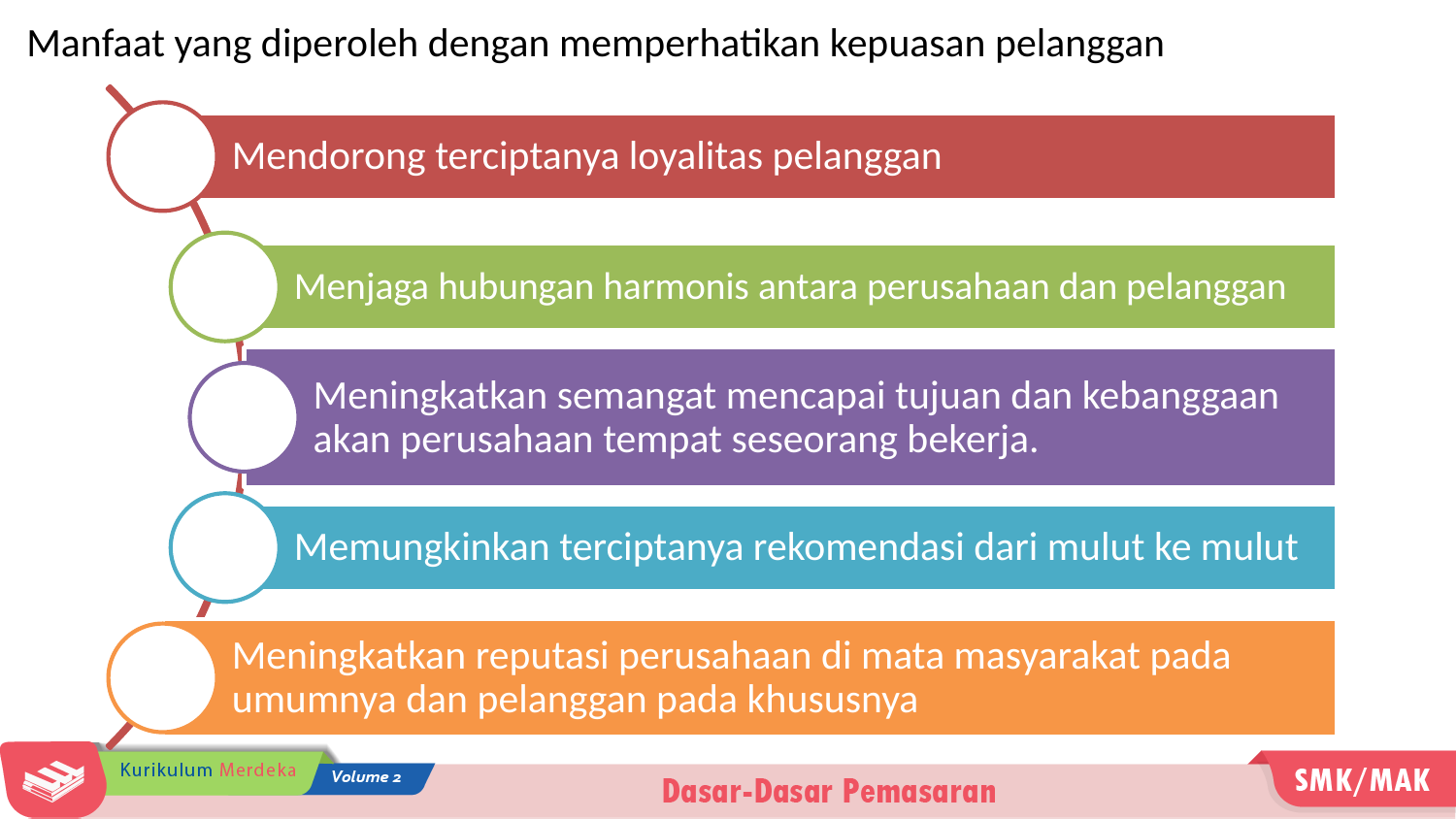

Manfaat yang diperoleh dengan memperhatikan kepuasan pelanggan
Mendorong terciptanya loyalitas pelanggan
Menjaga hubungan harmonis antara perusahaan dan pelanggan
Meningkatkan semangat mencapai tujuan dan kebanggaan akan perusahaan tempat seseorang bekerja.
Memungkinkan terciptanya rekomendasi dari mulut ke mulut
Meningkatkan reputasi perusahaan di mata masyarakat pada umumnya dan pelanggan pada khususnya